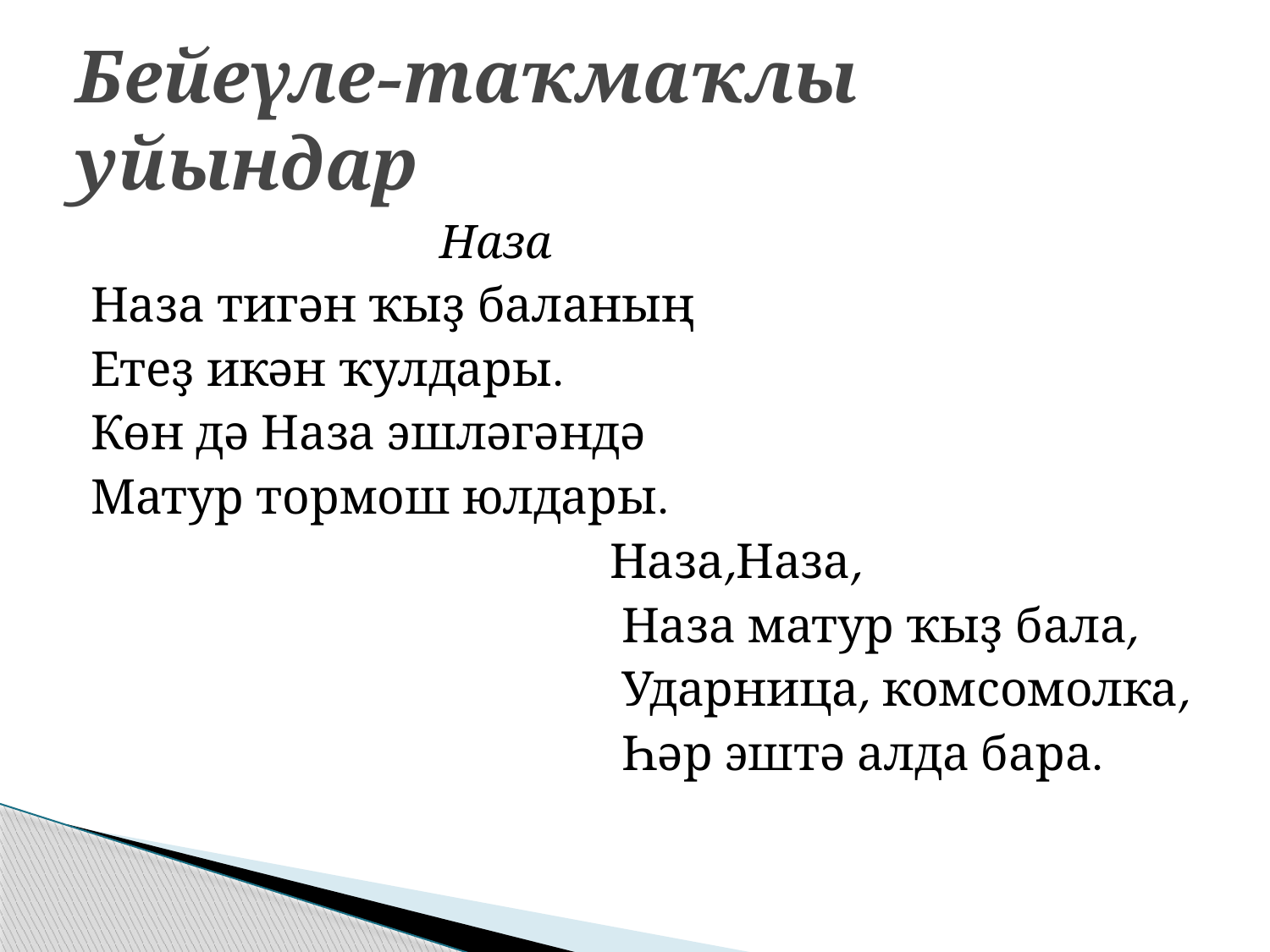

# Бейеүле-таҡмаҡлы уйындар
                              Наза
Наза тигән ҡыҙ баланың
Етеҙ икән ҡулдары.
Көн дә Наза эшләгәндә
Матур тормош юлдары.
                                           Наза,Наза,
                                            Наза матур ҡыҙ бала,
                                            Ударница, комсомолка,
                                            Һәр эштә алда бара.